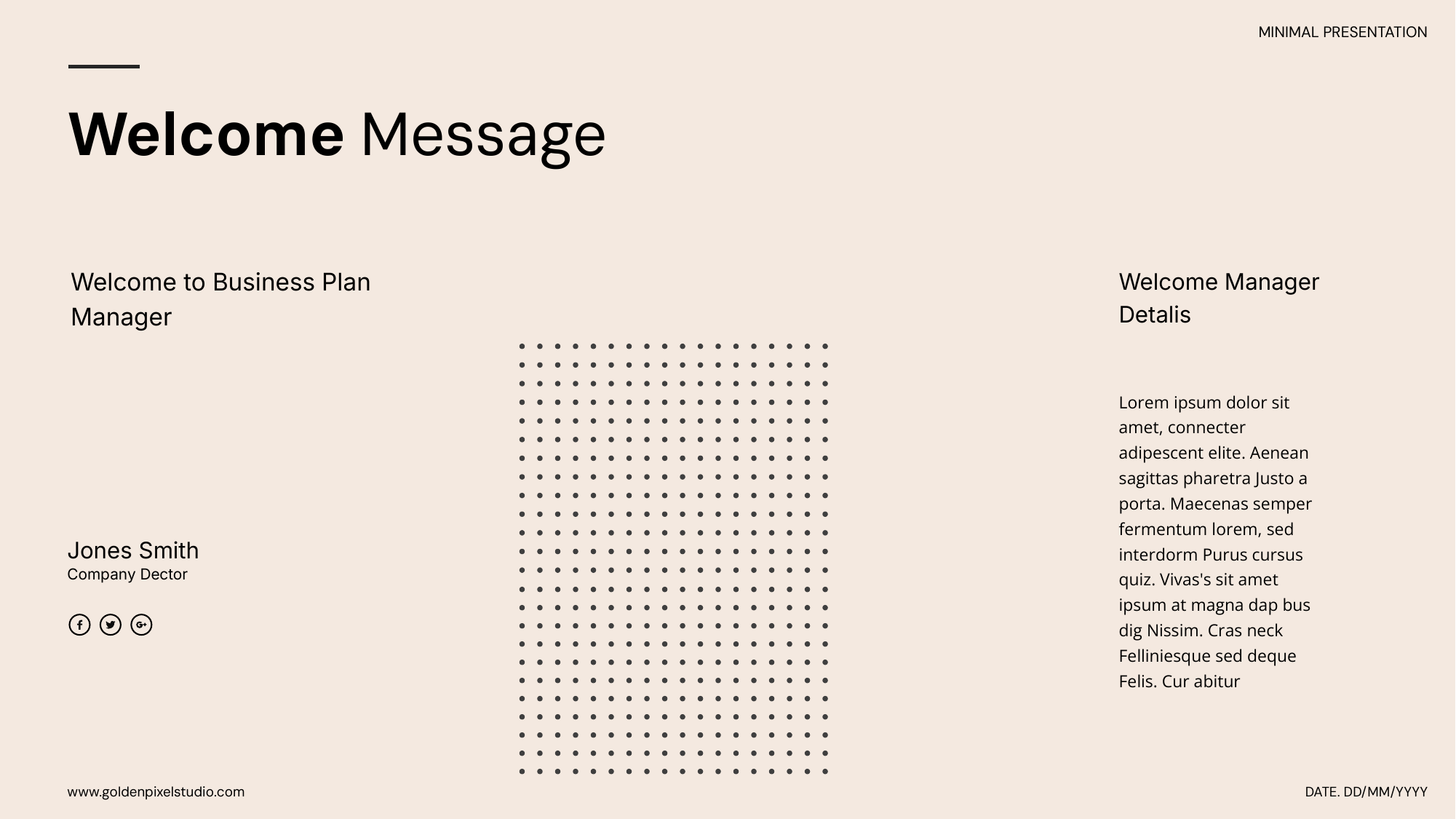

MINIMAL PRESENTATION
Welcome Message
Welcome to Business Plan Manager
Welcome Manager Detalis

Lorem ipsum dolor sit amet, connecter adipescent elite. Aenean sagittas pharetra Justo a porta. Maecenas semper fermentum lorem, sed interdorm Purus cursus quiz. Vivas's sit amet ipsum at magna dap bus dig Nissim. Cras neck Felliniesque sed deque Felis. Cur abitur
Jones Smith
Company Dector

www.goldenpixelstudio.com
DATE. DD/MM/YYYY